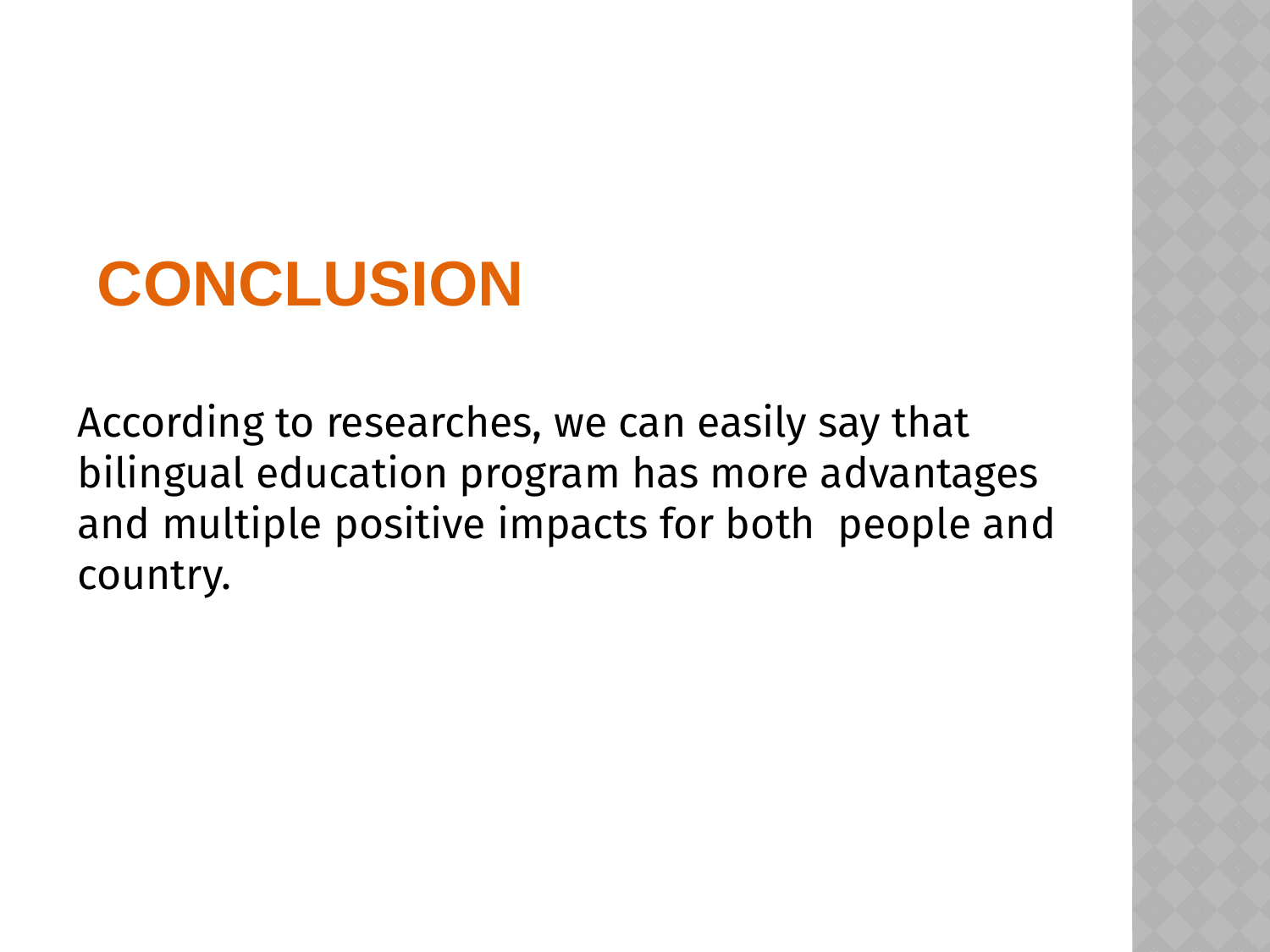

According to researches, we can easily say that bilingual education program has more advantages and multiple positive impacts for both  people and country.
CONCLUSION